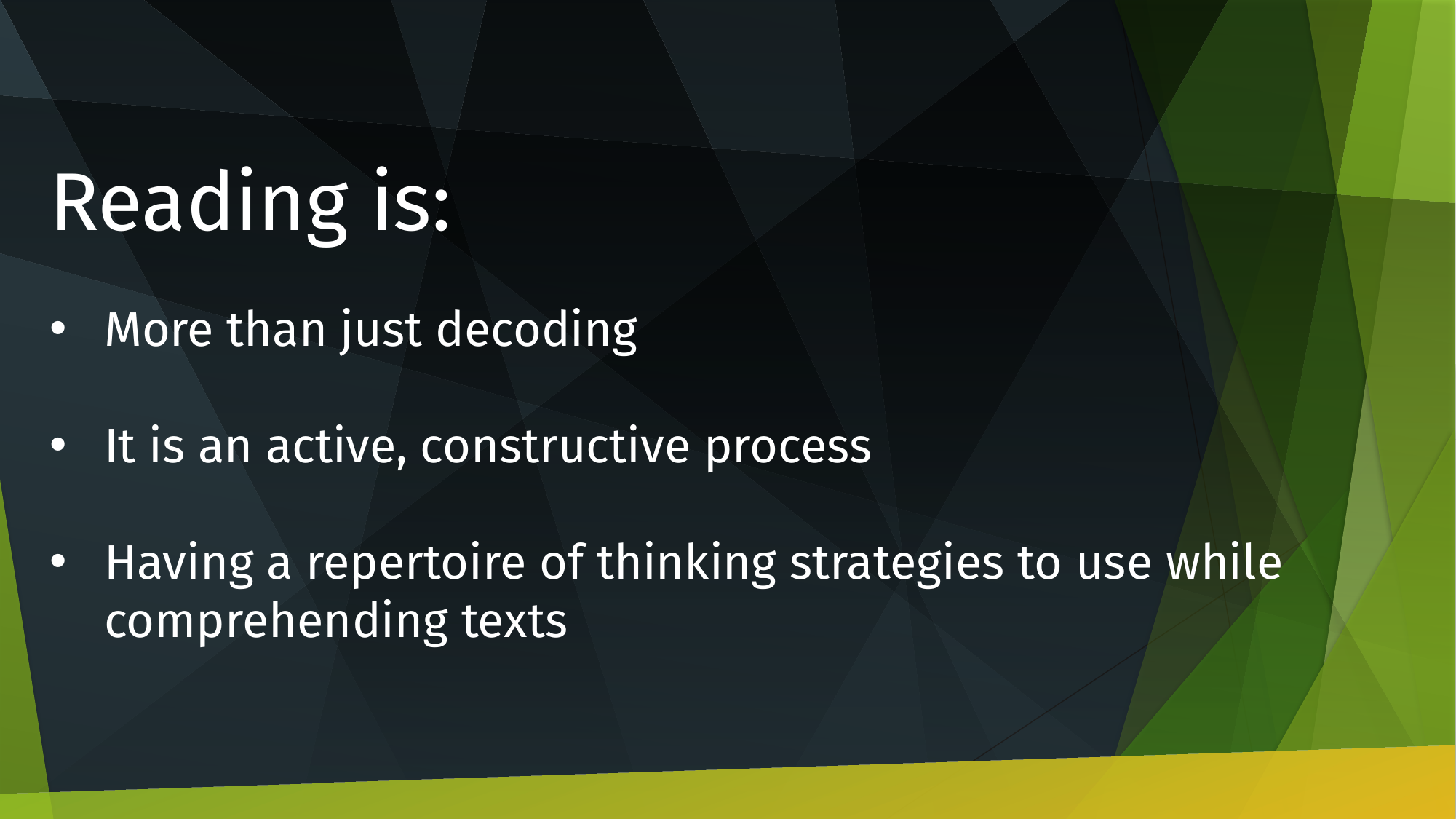

Reading is:

More than just decoding

It is an active, constructive process

Having a repertoire of thinking strategies to use while comprehending texts